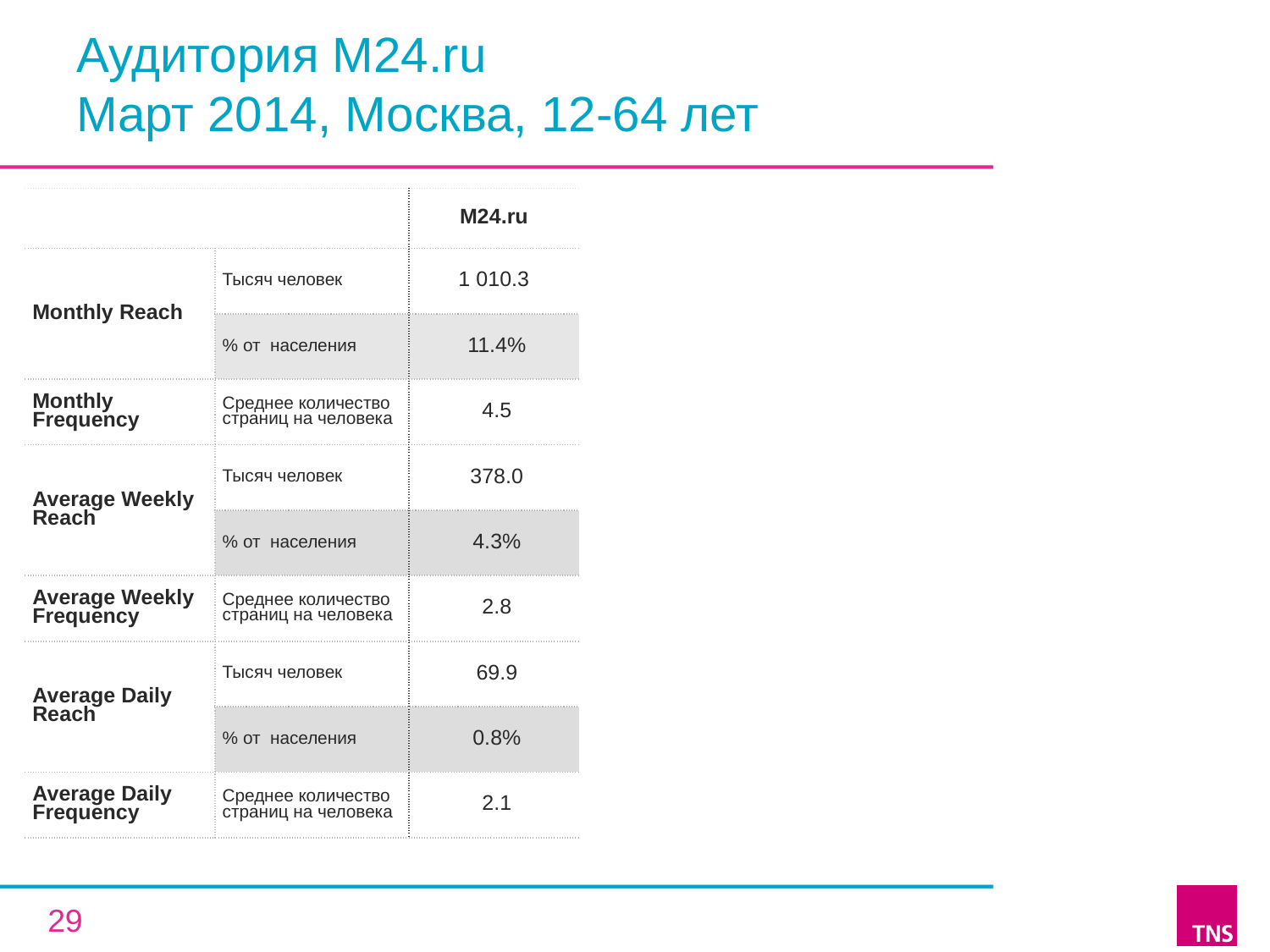

# Аудитория M24.ru Март 2014, Москва, 12-64 лет
|  |  | M24.ru |
| --- | --- | --- |
| Monthly Reach | Тысяч человек | 1 010.3 |
|  | % от населения | 11.4% |
| Monthly Frequency | Среднее количество страниц на человека | 4.5 |
| Average Weekly Reach | Тысяч человек | 378.0 |
|  | % от населения | 4.3% |
| Average Weekly Frequency | Среднее количество страниц на человека | 2.8 |
| Average Daily Reach | Тысяч человек | 69.9 |
|  | % от населения | 0.8% |
| Average Daily Frequency | Среднее количество страниц на человека | 2.1 |

29